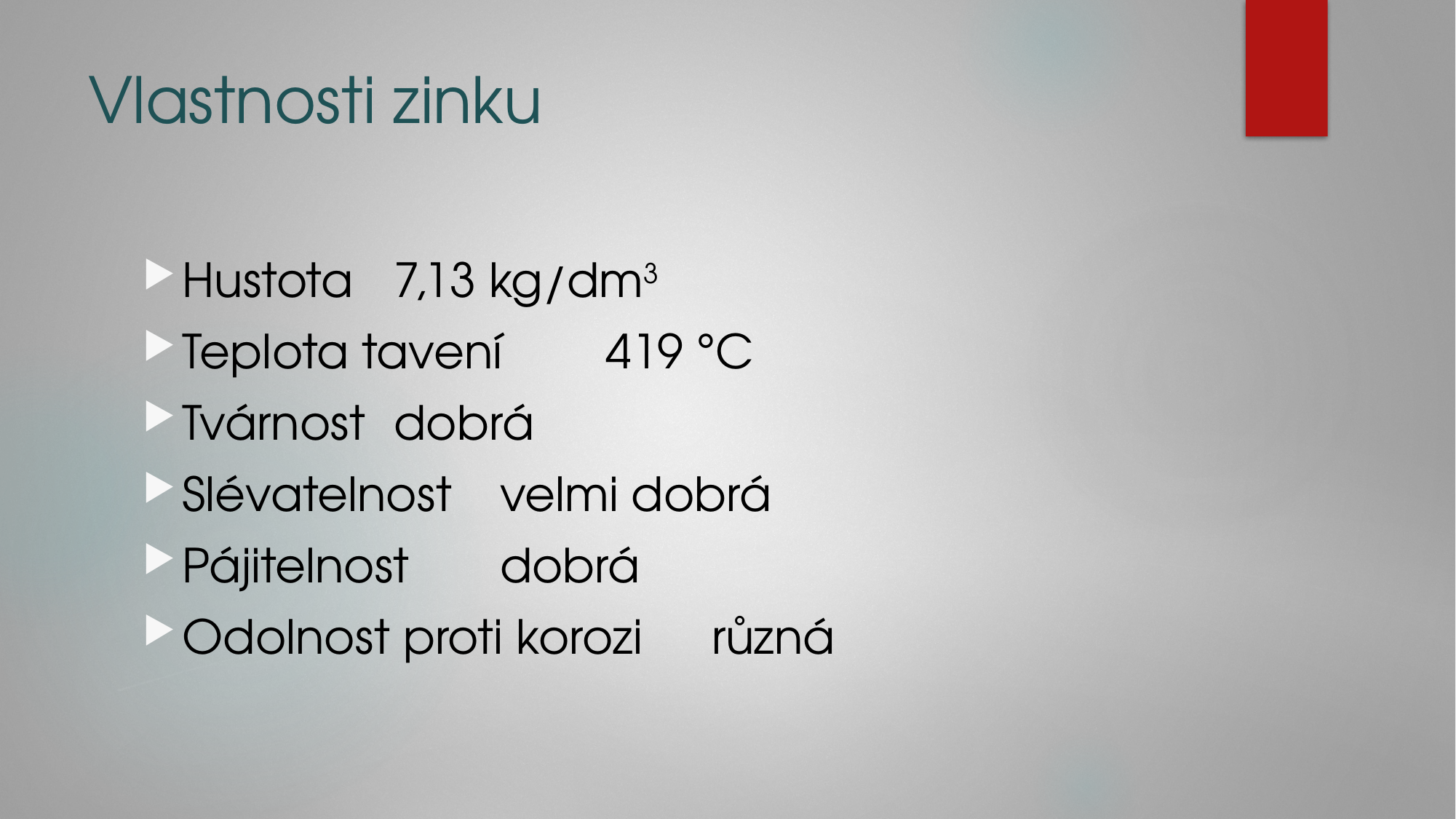

# Vlastnosti zinku
Hustota							7,13 kg/dm3
Teplota tavení					419 °C
Tvárnost							dobrá
Slévatelnost						velmi dobrá
Pájitelnost 						dobrá
Odolnost proti korozi		různá